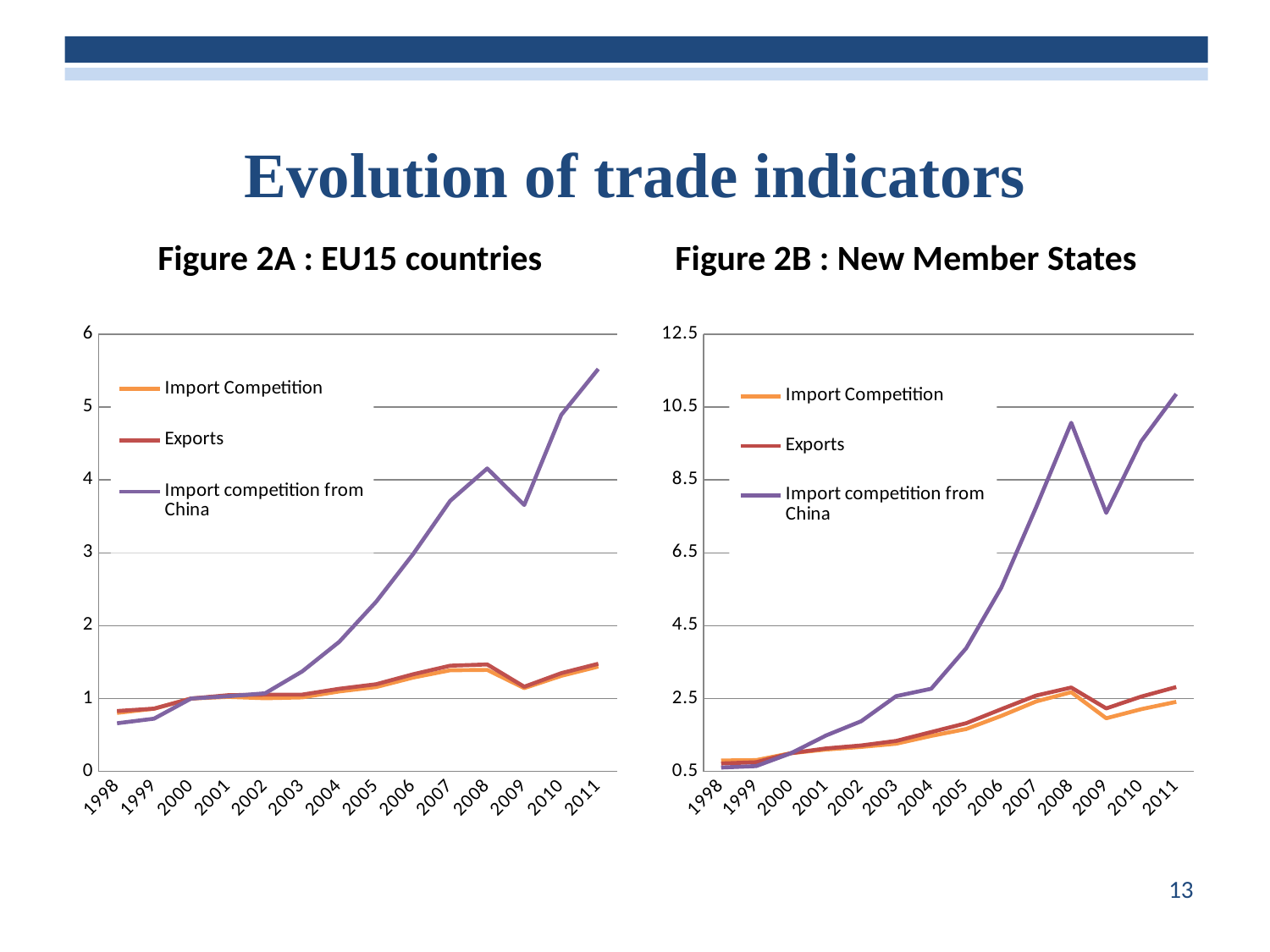

# Evolution of trade indicators
| Figure 2A : EU15 countries | Figure 2B : New Member States |
| --- | --- |

### Chart

| Category | Import Competition | Exports  | Import competition from China |
|---|---|---|---|
| 1998 | 0.8028677506205697 | 0.8279338741589126 | 0.6604030299491511 |
| 1999 | 0.8596084187345838 | 0.8611487146714755 | 0.7230260696761628 |
| 2000 | 1.0 | 1.0 | 1.0 |
| 2001 | 1.0223375819968727 | 1.0457336165368802 | 1.0314811479287365 |
| 2002 | 1.0036738100240434 | 1.0532832544252932 | 1.0714722013843392 |
| 2003 | 1.0155093727385198 | 1.0531448860029635 | 1.3716362873424197 |
| 2004 | 1.096734909852075 | 1.133649631183963 | 1.7775144837032357 |
| 2005 | 1.157240430780245 | 1.196015274732643 | 2.328525819291679 |
| 2006 | 1.2876125390044433 | 1.3326740624826148 | 2.984235476215454 |
| 2007 | 1.3880698928496387 | 1.4499997860282123 | 3.7135035420002662 |
| 2008 | 1.3924187423644663 | 1.4676909733861885 | 4.1583221666472 |
| 2009 | 1.142789333208831 | 1.1617776490777103 | 3.6564158797204387 |
| 2010 | 1.3112194675942137 | 1.3477897427631176 | 4.894191277910936 |
| 2011 | 1.4386200403078329 | 1.4771642176406883 | 5.523778608654 |

### Chart

| Category | Import Competition | Exports  | Import competition from China |
|---|---|---|---|
| 1998 | 0.7982012639766647 | 0.7164533152166608 | 0.6045325070486252 |
| 1999 | 0.8083259320893015 | 0.7497526076689008 | 0.6444807579238585 |
| 2000 | 1.0 | 1.0 | 1.0 |
| 2001 | 1.1003970962192888 | 1.130895083104464 | 1.4871218047380392 |
| 2002 | 1.1718416944018548 | 1.2107500252231997 | 1.8770882163806497 |
| 2003 | 1.2591198908043821 | 1.3361281170010288 | 2.5657213159560297 |
| 2004 | 1.4730645357316479 | 1.5792512934434022 | 2.768027914658168 |
| 2005 | 1.662048679929696 | 1.8217572701460487 | 3.8811879824293682 |
| 2006 | 2.0214604913802767 | 2.2062396843945717 | 5.539318242617703 |
| 2007 | 2.4194857615646383 | 2.5816816028244536 | 7.754176432761297 |
| 2008 | 2.673840030290564 | 2.8005813975998444 | 10.069605400236489 |
| 2009 | 1.9574950450618902 | 2.2279054449998736 | 7.596623619727308 |
| 2010 | 2.2072461295389103 | 2.552797338252104 | 9.561480903644995 |
| 2011 | 2.409136485172582 | 2.8149409708802415 | 10.86003014469891 |
13